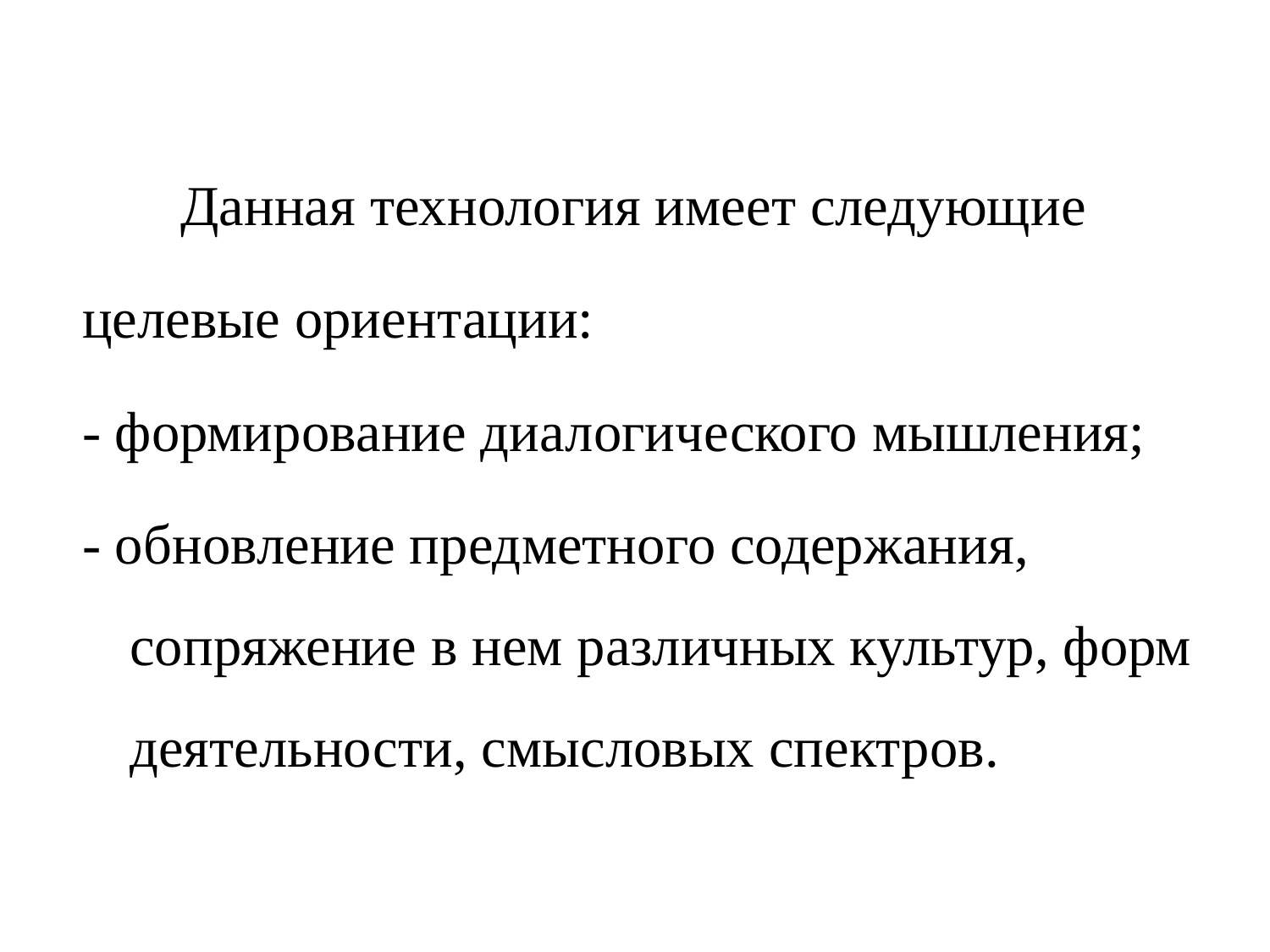

#
Данная технология имеет следующие
целевые ориентации:
- формирование диалогического мышления;
- обновление предметного содержания, сопряжение в нем различных культур, форм деятельности, смысловых спектров.